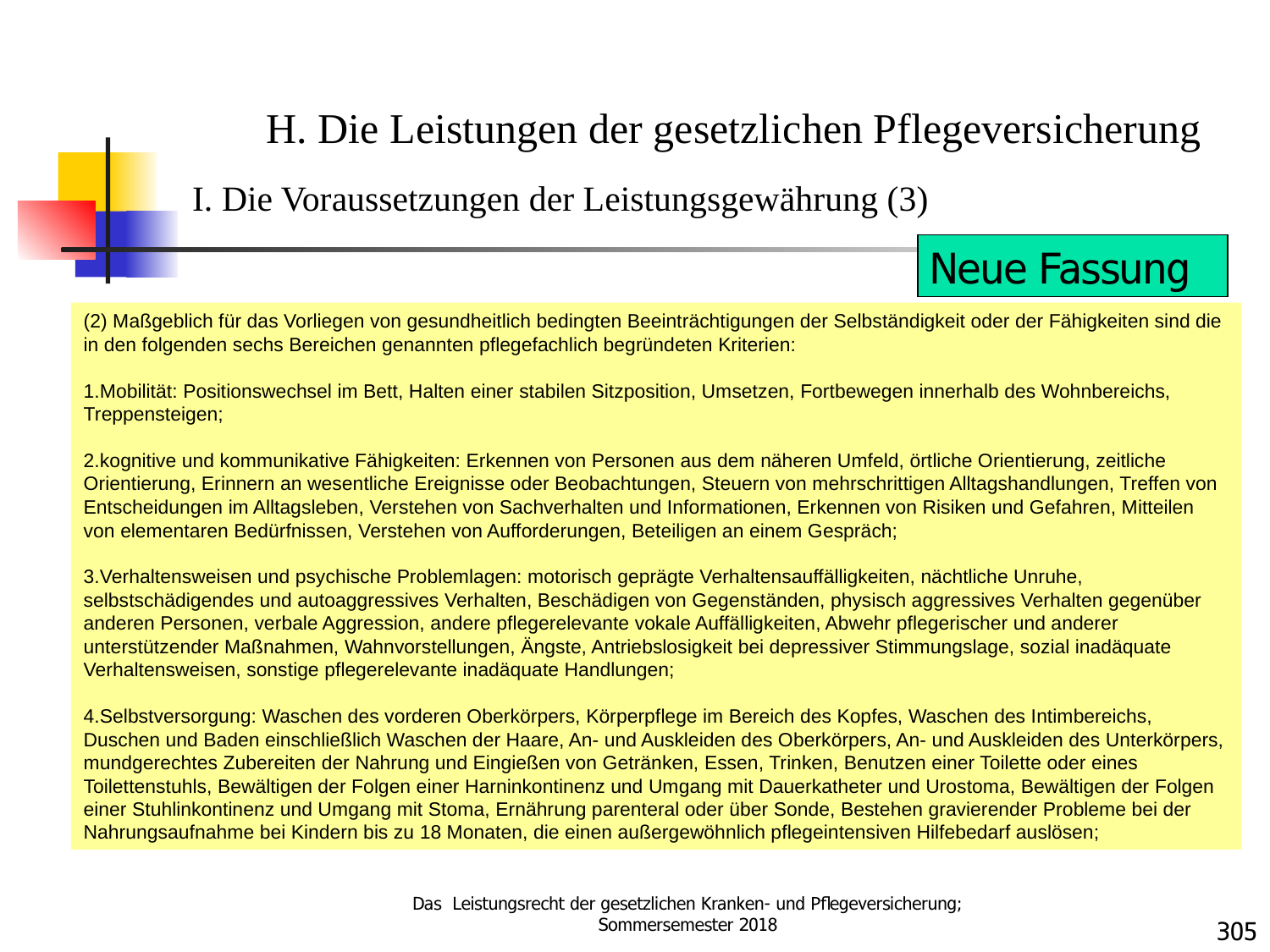

H. Die Leistungen der gesetzlichen Pflegeversicherung
I. Die Voraussetzungen der Leistungsgewährung (3)
Neue Fassung
(2) Maßgeblich für das Vorliegen von gesundheitlich bedingten Beeinträchtigungen der Selbständigkeit oder der Fähigkeiten sind die in den folgenden sechs Bereichen genannten pflegefachlich begründeten Kriterien:

1.Mobilität: Positionswechsel im Bett, Halten einer stabilen Sitzposition, Umsetzen, Fortbewegen innerhalb des Wohnbereichs, Treppensteigen;

2.kognitive und kommunikative Fähigkeiten: Erkennen von Personen aus dem näheren Umfeld, örtliche Orientierung, zeitliche Orientierung, Erinnern an wesentliche Ereignisse oder Beobachtungen, Steuern von mehrschrittigen Alltagshandlungen, Treffen von Entscheidungen im Alltagsleben, Verstehen von Sachverhalten und Informationen, Erkennen von Risiken und Gefahren, Mitteilen von elementaren Bedürfnissen, Verstehen von Aufforderungen, Beteiligen an einem Gespräch;

3.Verhaltensweisen und psychische Problemlagen: motorisch geprägte Verhaltensauffälligkeiten, nächtliche Unruhe, selbstschädigendes und autoaggressives Verhalten, Beschädigen von Gegenständen, physisch aggressives Verhalten gegenüber anderen Personen, verbale Aggression, andere pflegerelevante vokale Auffälligkeiten, Abwehr pflegerischer und anderer unterstützender Maßnahmen, Wahnvorstellungen, Ängste, Antriebslosigkeit bei depressiver Stimmungslage, sozial inadäquate Verhaltensweisen, sonstige pflegerelevante inadäquate Handlungen;

4.Selbstversorgung: Waschen des vorderen Oberkörpers, Körperpflege im Bereich des Kopfes, Waschen des Intimbereichs, Duschen und Baden einschließlich Waschen der Haare, An- und Auskleiden des Oberkörpers, An- und Auskleiden des Unterkörpers, mundgerechtes Zubereiten der Nahrung und Eingießen von Getränken, Essen, Trinken, Benutzen einer Toilette oder eines Toilettenstuhls, Bewältigen der Folgen einer Harninkontinenz und Umgang mit Dauerkatheter und Urostoma, Bewältigen der Folgen einer Stuhlinkontinenz und Umgang mit Stoma, Ernährung parenteral oder über Sonde, Bestehen gravierender Probleme bei der Nahrungsaufnahme bei Kindern bis zu 18 Monaten, die einen außergewöhnlich pflegeintensiven Hilfebedarf auslösen;
Das  Leistungsrecht der gesetzlichen Kranken- und Pflegeversicherung; Sommersemester 2018
305